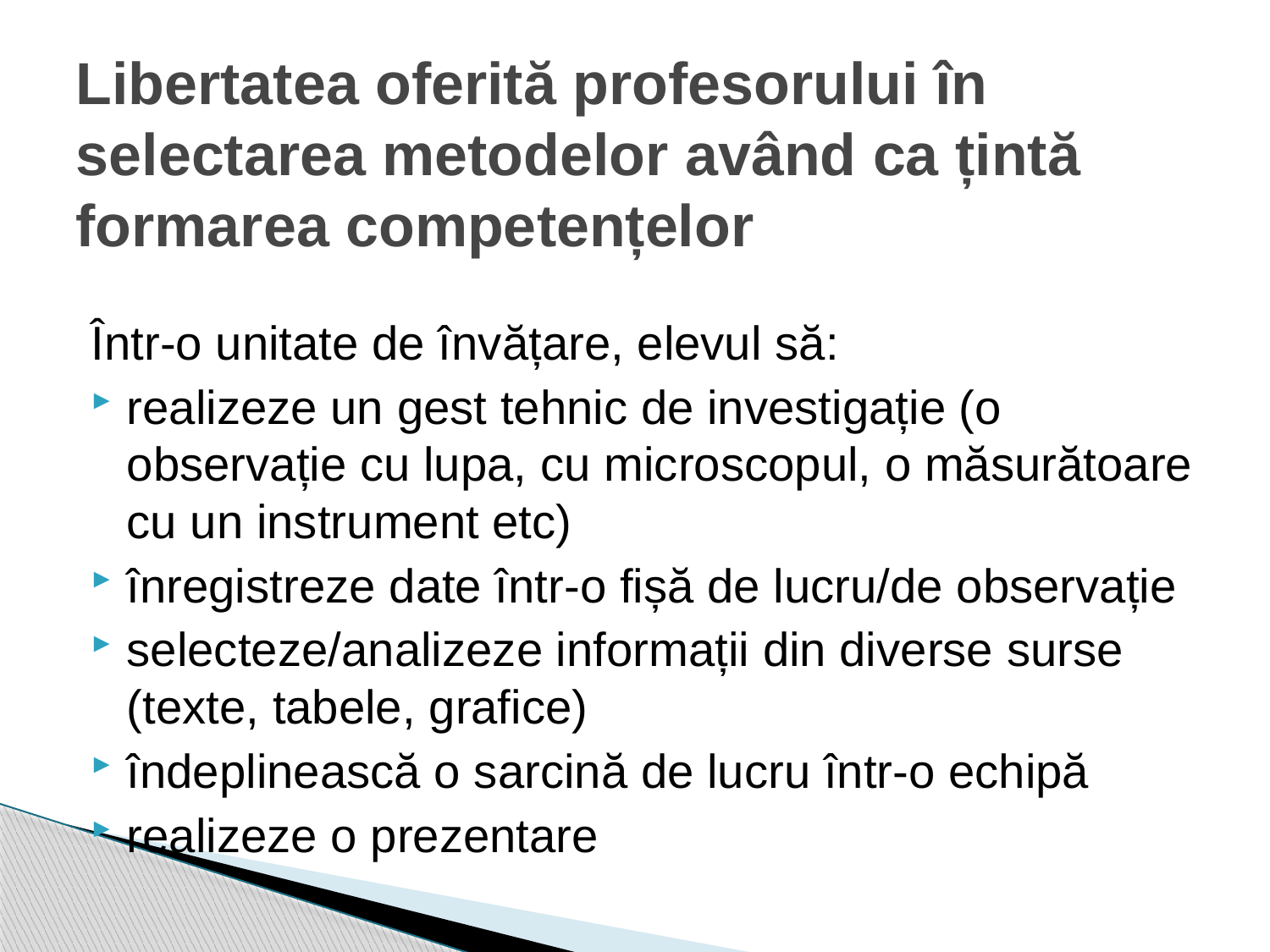

# Libertatea oferită profesorului în selectarea metodelor având ca țintă formarea competențelor
Într-o unitate de învățare, elevul să:
realizeze un gest tehnic de investigație (o observație cu lupa, cu microscopul, o măsurătoare cu un instrument etc)
înregistreze date într-o fișă de lucru/de observație
selecteze/analizeze informații din diverse surse (texte, tabele, grafice)
îndeplinească o sarcină de lucru într-o echipă
realizeze o prezentare